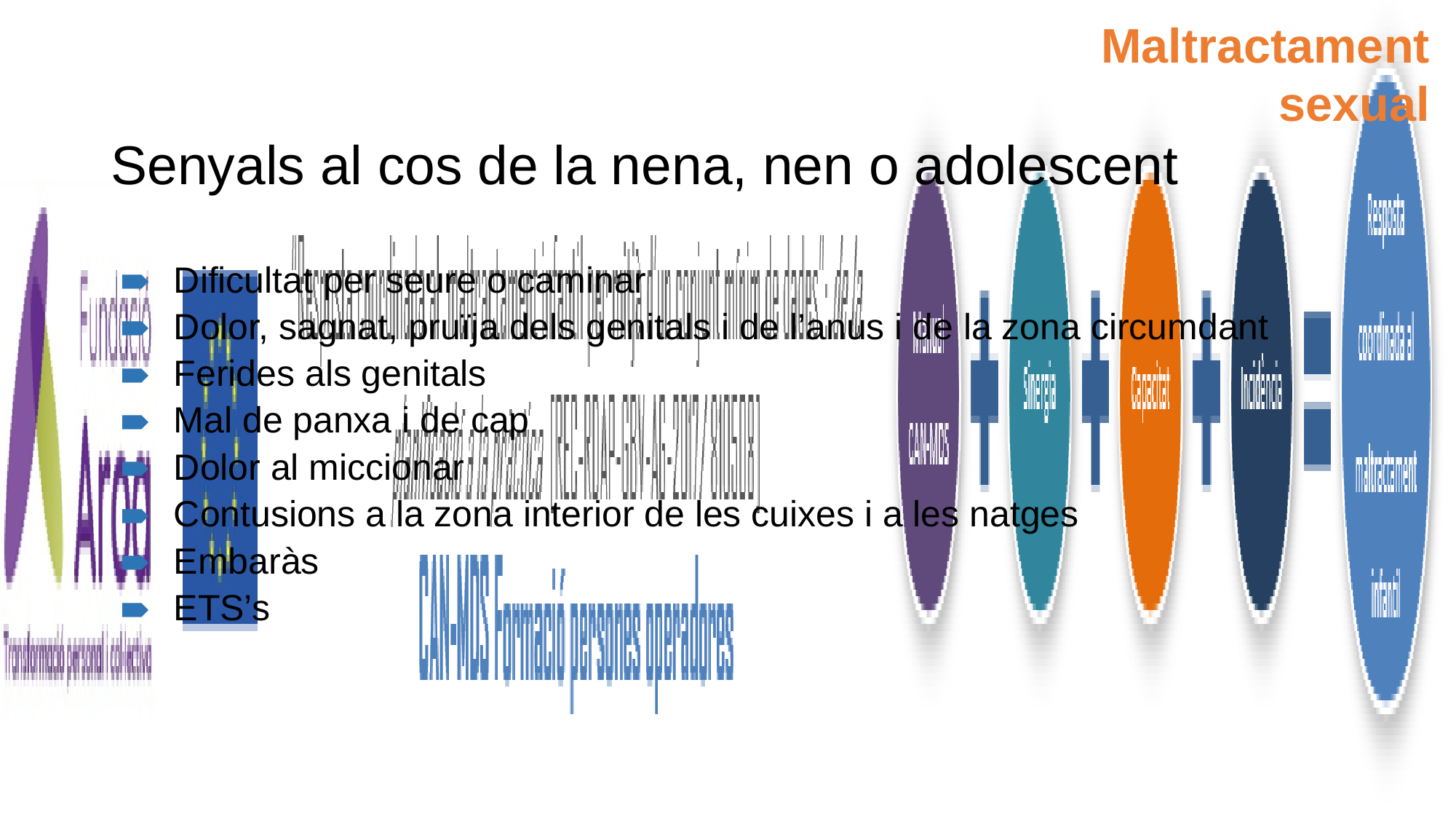

Maltractament sexual
# Senyals al cos de la nena, nen o adolescent
Dificultat per seure o caminar
Dolor, sagnat, pruïja dels genitals i de l’anus i de la zona circumdant
Ferides als genitals
Mal de panxa i de cap
Dolor al miccionar
Contusions a la zona interior de les cuixes i a les natges
Embaràs
ETS’s